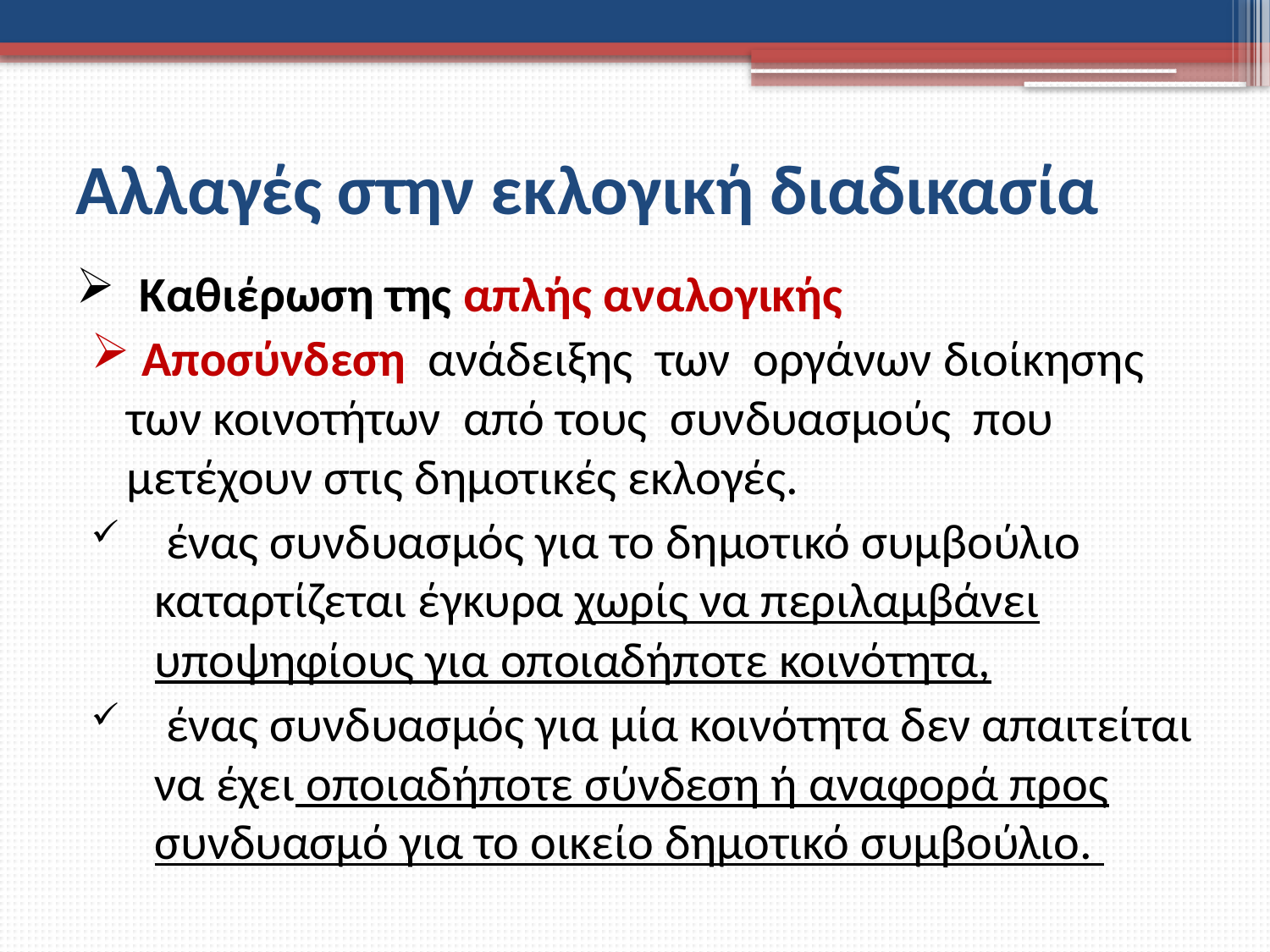

# Αλλαγές στην εκλογική διαδικασία
Καθιέρωση της απλής αναλογικής
 Αποσύνδεση  ανάδειξης  των  οργάνων διοίκησης των κοινοτήτων  από τους  συνδυασμούς  που μετέχουν στις δημοτικές εκλογές.
 ένας συνδυασμός για το δημοτικό συμβούλιο καταρτίζεται έγκυρα χωρίς να περιλαμβάνει υποψηφίους για οποιαδήποτε κοινότητα,
 ένας συνδυασμός για μία κοινότητα δεν απαιτείται να έχει οποιαδήποτε σύνδεση ή αναφορά προς συνδυασμό για το οικείο δημοτικό συμβούλιο.